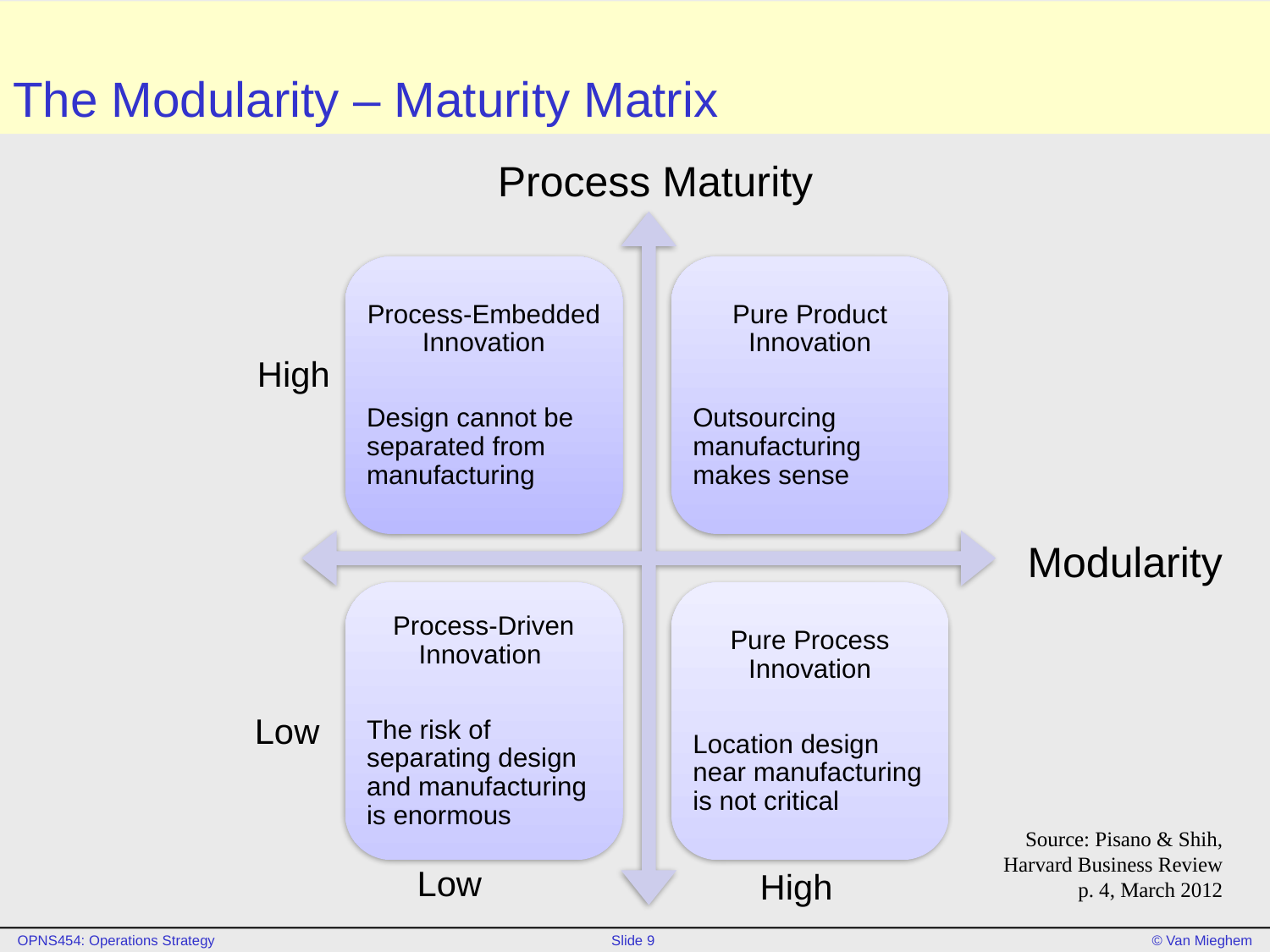

# The Modularity – Maturity Matrix
Process Maturity
Process-Embedded Innovation

Design cannot be separated from manufacturing
Pure Product Innovation

Outsourcing manufacturing makes sense
Process-Driven Innovation

The risk of separating design and manufacturing is enormous
Pure Process Innovation

Location design near manufacturing is not critical
High
Modularity
Low
Source: Pisano & Shih,
Harvard Business Review
p. 4, March 2012
Low
High